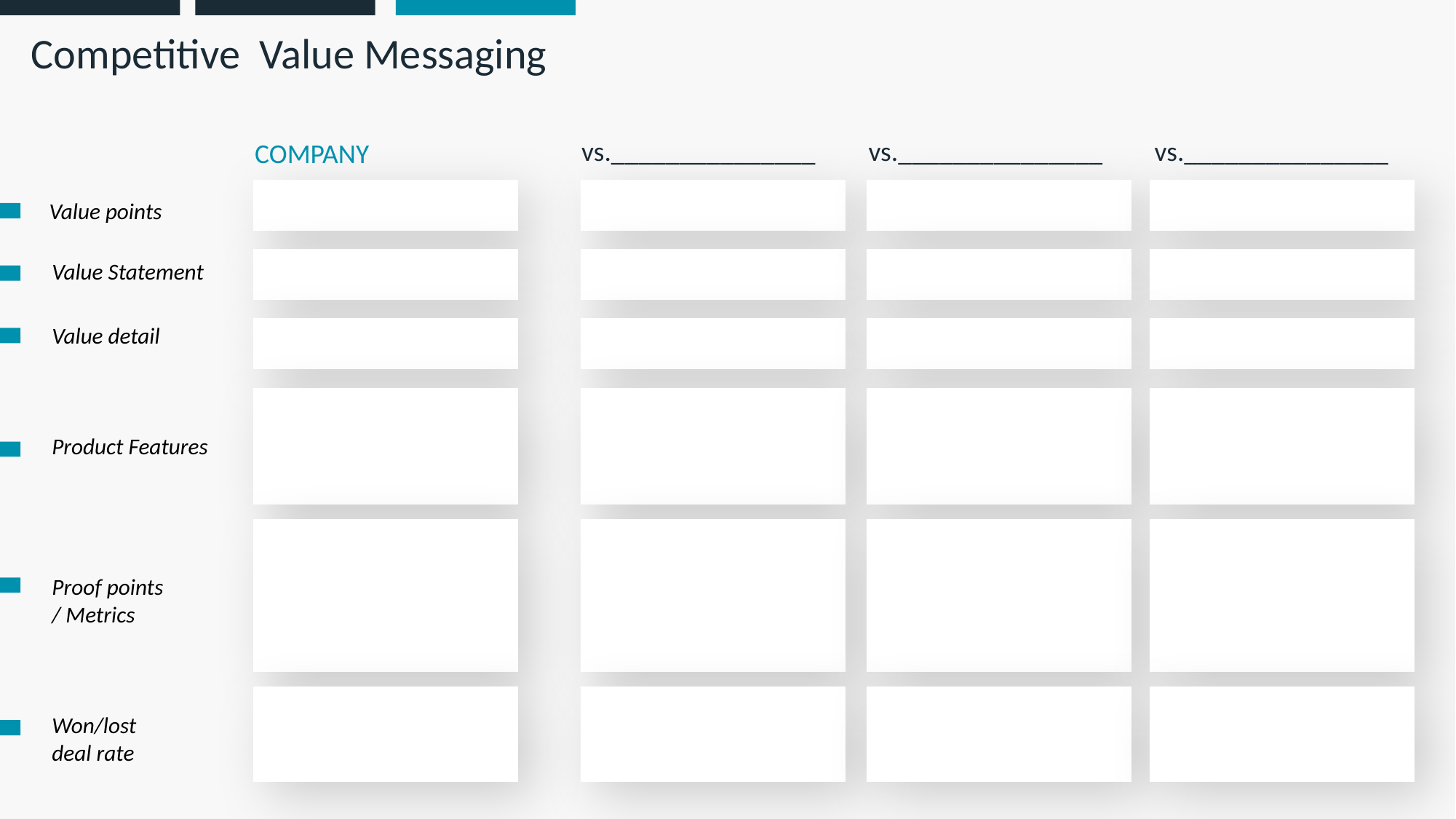

Competitive  Value Messaging
vs._______________
vs._______________
vs._______________
COMPANY
|  |
| --- |
|  |
| --- |
|  |
| --- |
|  |
| --- |
Value points

|  |
| --- |
|  |
| --- |
|  |
| --- |
|  |
| --- |
Value Statement

Value detail
|  |
| --- |
|  |
| --- |
|  |
| --- |
|  |
| --- |

|  |
| --- |
|  |
| --- |
|  |
| --- |
|  |
| --- |
Product Features

|  |
| --- |
|  |
| --- |
|  |
| --- |
|  |
| --- |
Proof points
/ Metrics

|  |
| --- |
|  |
| --- |
|  |
| --- |
|  |
| --- |
Won/lost
deal rate